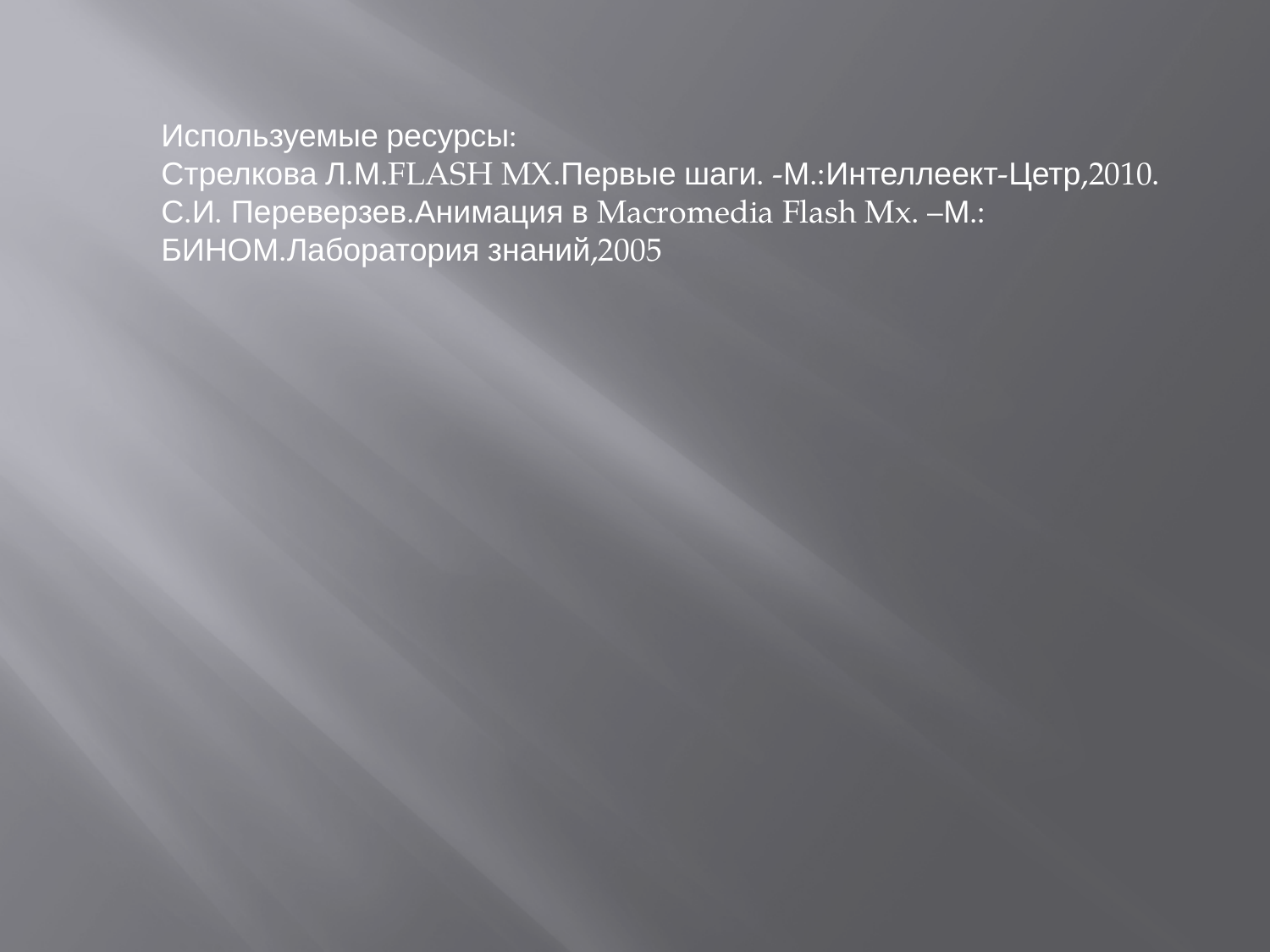

Используемые ресурсы:
Стрелкова Л.М.FLASH MX.Первые шаги. -М.:Интеллеект-Цетр,2010.
С.И. Переверзев.Анимация в Macromedia Flash Mx. –М.: БИНОМ.Лаборатория знаний,2005